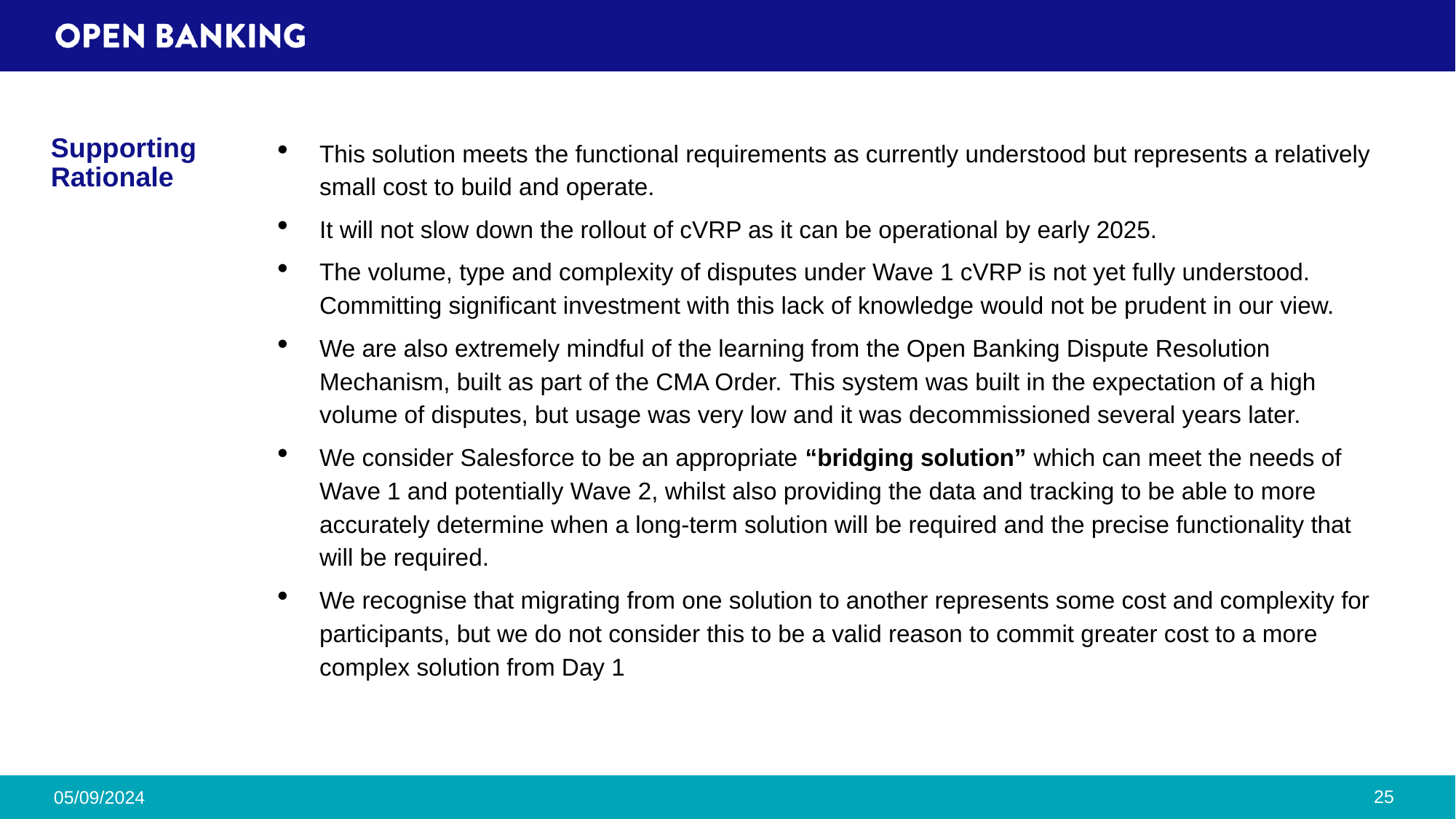

# Supporting Rationale
This solution meets the functional requirements as currently understood but represents a relatively small cost to build and operate.
It will not slow down the rollout of cVRP as it can be operational by early 2025.
The volume, type and complexity of disputes under Wave 1 cVRP is not yet fully understood. Committing significant investment with this lack of knowledge would not be prudent in our view.
We are also extremely mindful of the learning from the Open Banking Dispute Resolution Mechanism, built as part of the CMA Order. This system was built in the expectation of a high volume of disputes, but usage was very low and it was decommissioned several years later.
We consider Salesforce to be an appropriate “bridging solution” which can meet the needs of Wave 1 and potentially Wave 2, whilst also providing the data and tracking to be able to more accurately determine when a long-term solution will be required and the precise functionality that will be required.
We recognise that migrating from one solution to another represents some cost and complexity for participants, but we do not consider this to be a valid reason to commit greater cost to a more complex solution from Day 1

25
05/09/2024